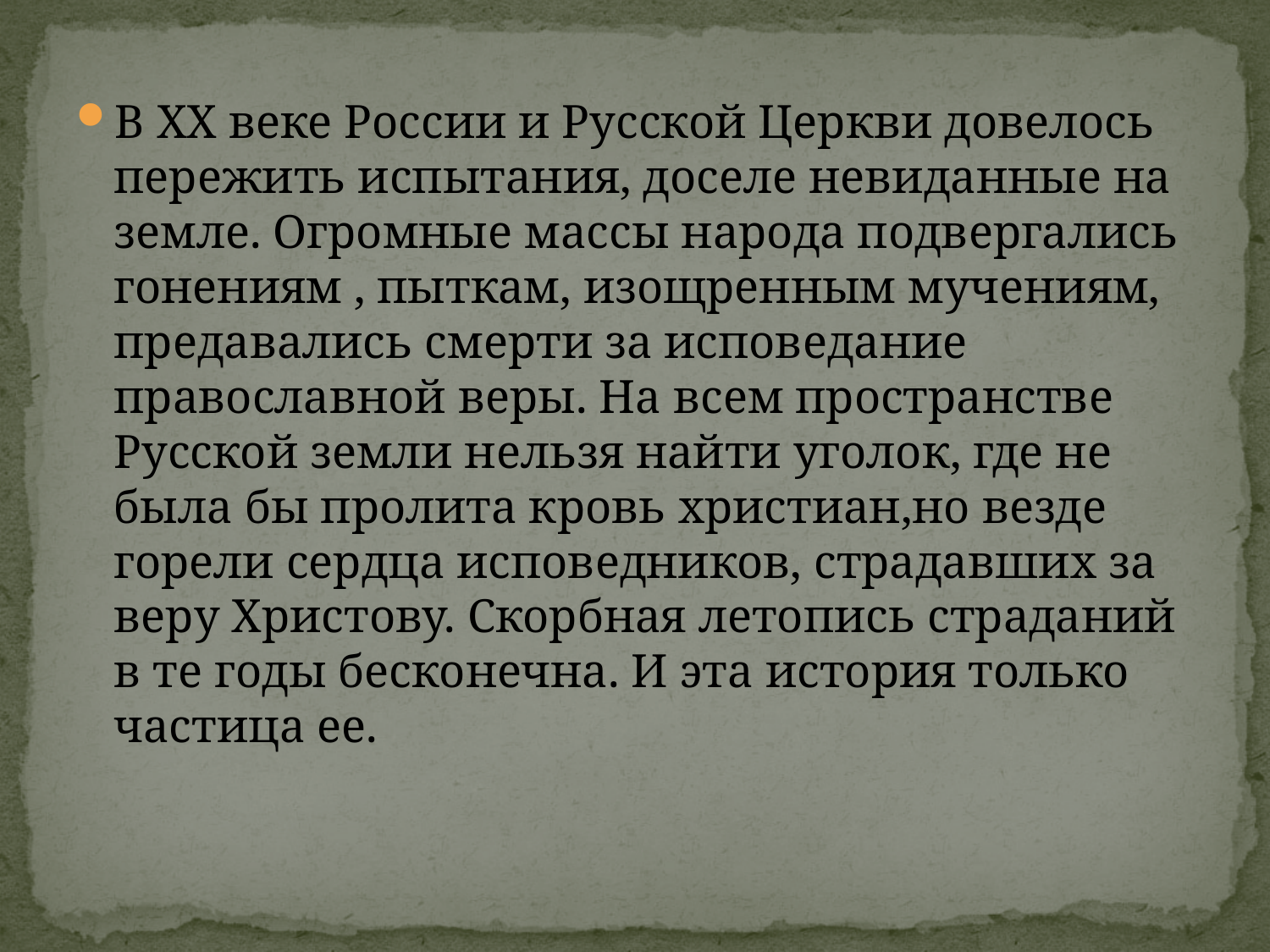

В ХХ веке России и Русской Церкви довелось пережить испытания, доселе невиданные на земле. Огромные массы народа подвергались гонениям , пыткам, изощренным мучениям, предавались смерти за исповедание православной веры. На всем пространстве Русской земли нельзя найти уголок, где не была бы пролита кровь христиан,но везде горели сердца исповедников, страдавших за веру Христову. Скорбная летопись страданий в те годы бесконечна. И эта история только частица ее.